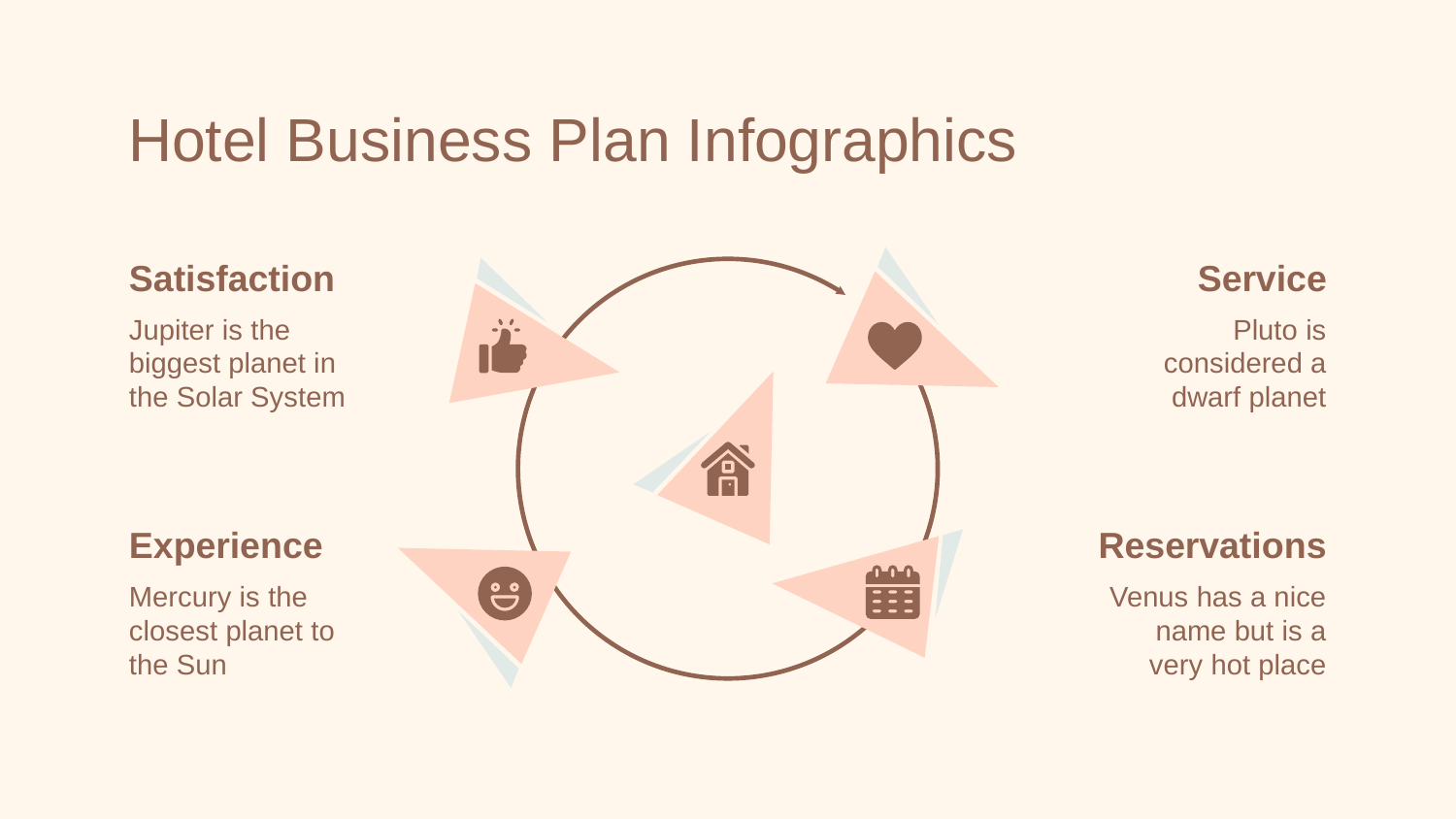

# Hotel Business Plan Infographics
Satisfaction
Jupiter is the biggest planet in the Solar System
Service
Pluto is considered a dwarf planet

Experience
Mercury is the closest planet to the Sun
Reservations
Venus has a nice name but is a very hot place